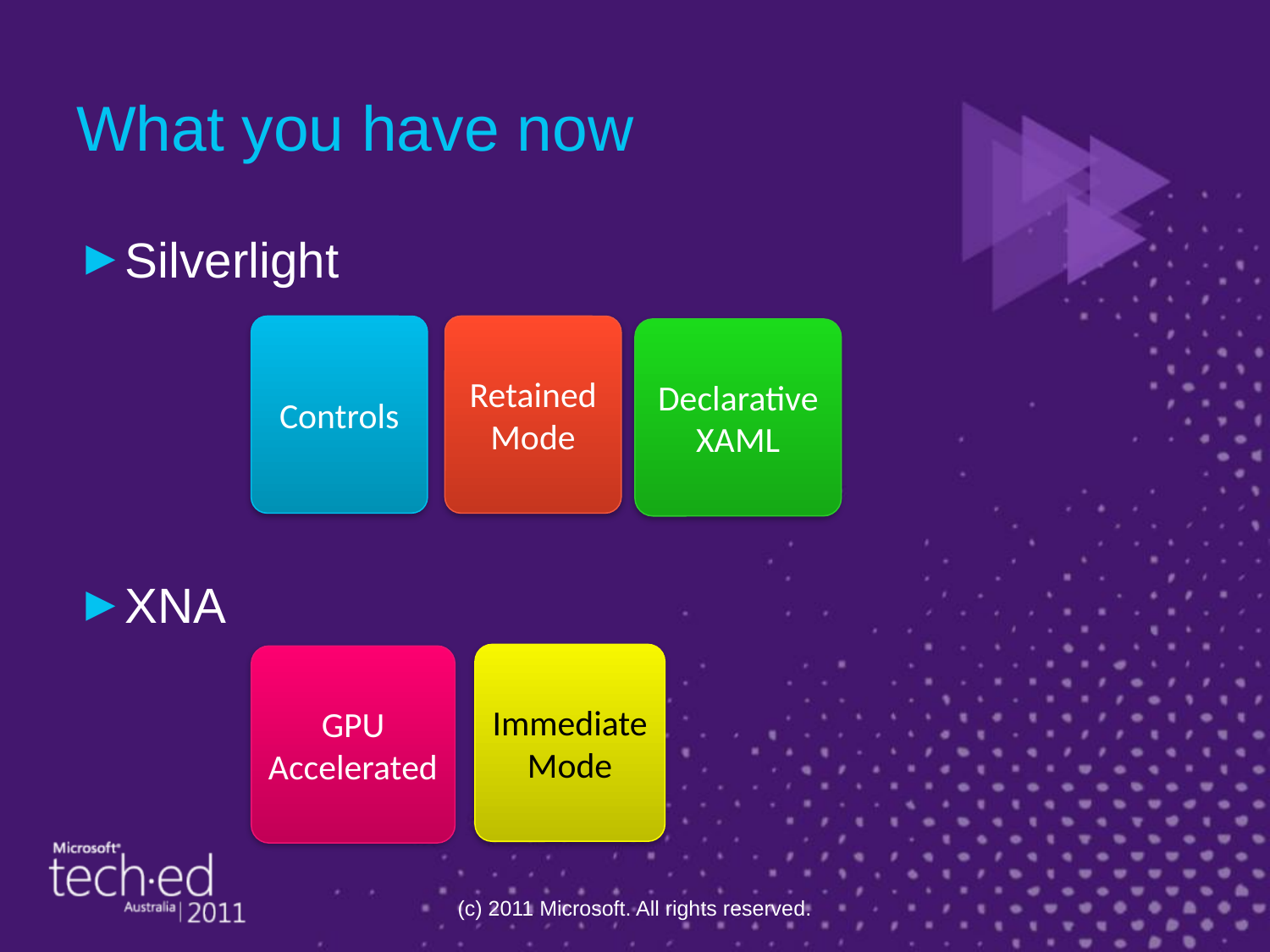

# What you have now
Silverlight

XNA
Controls
Retained Mode
Declarative XAML
Immediate Mode
GPU Accelerated
(c) 2011 Microsoft. All rights reserved.